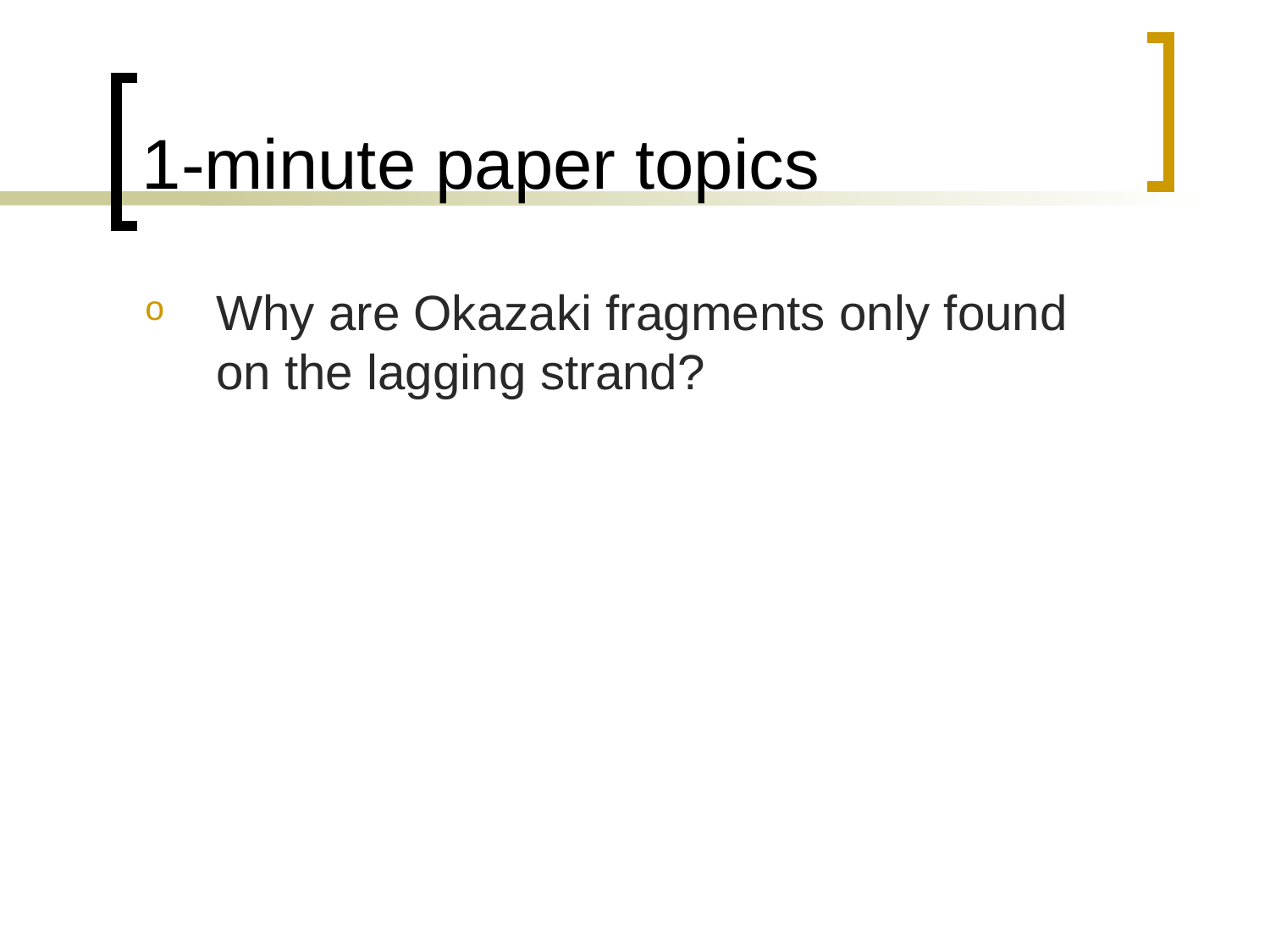

# 1-minute paper topics
Why are Okazaki fragments only found on the lagging strand?